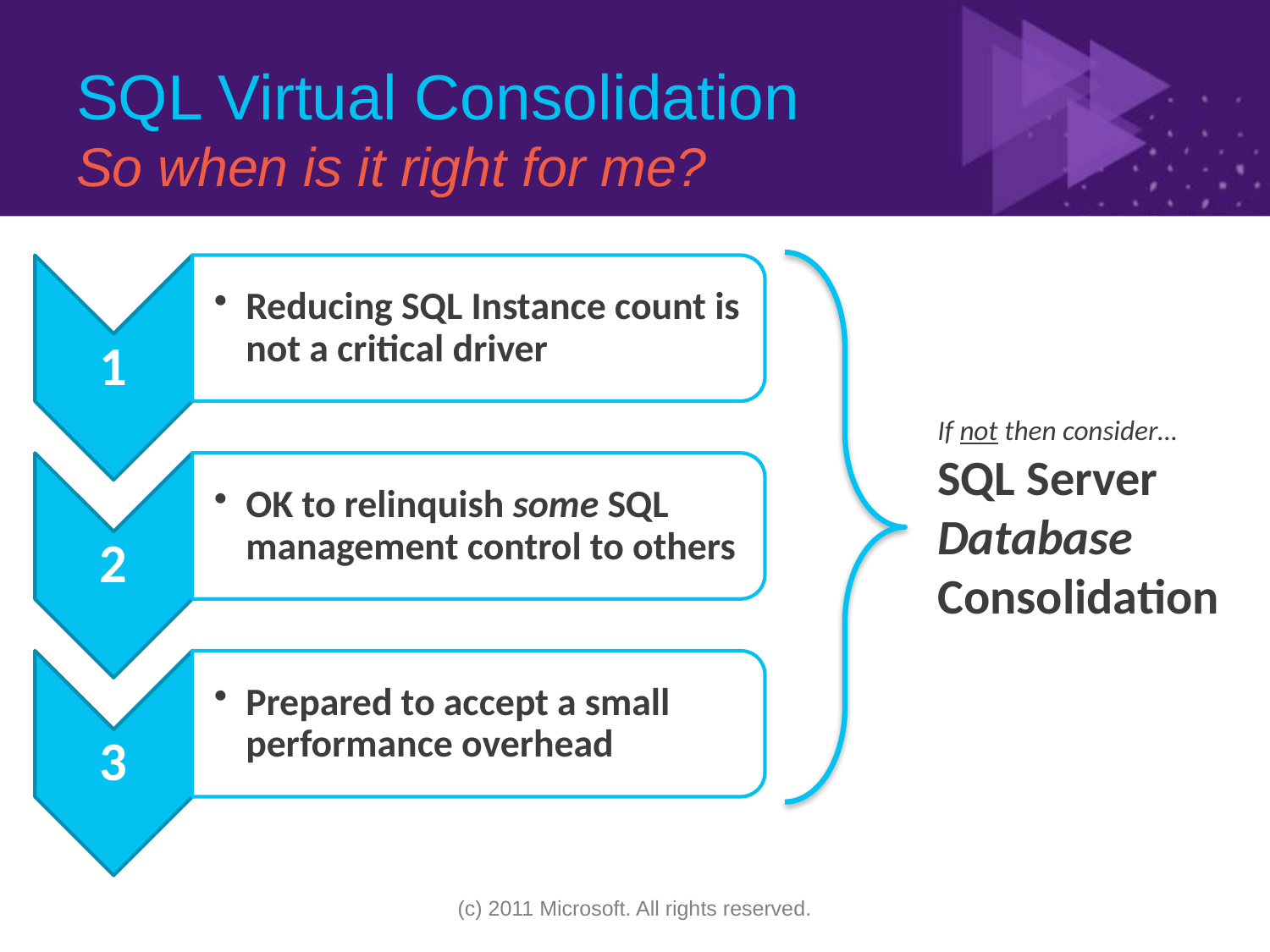

# SQL Virtual Consolidation So when is it right for me?

1
Reducing SQL Instance count is not a critical driver
2
OK to relinquish some SQL management control to others
3
Prepared to accept a small performance overhead
If not then consider…
SQL Server Database Consolidation
(c) 2011 Microsoft. All rights reserved.